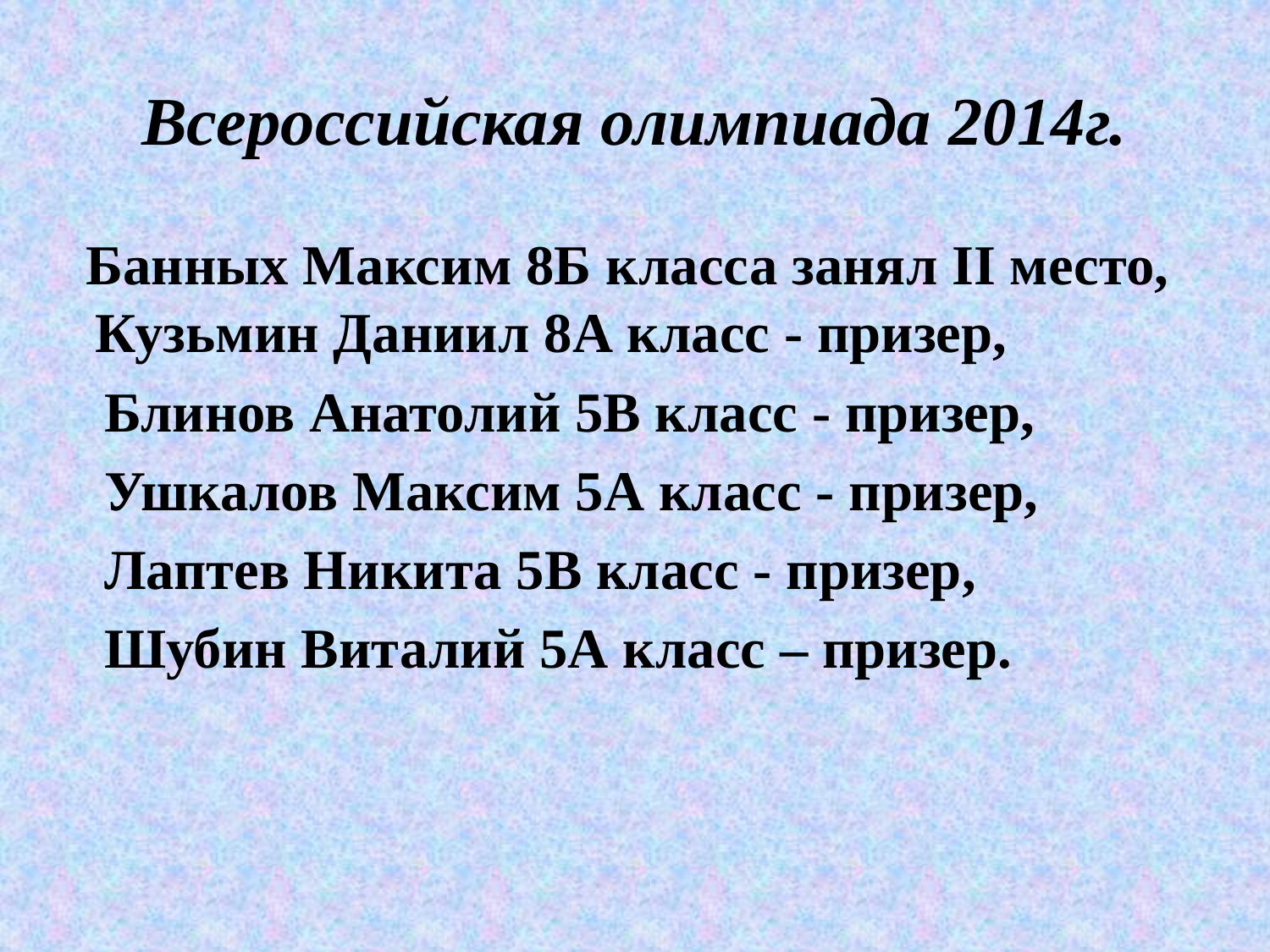

# Всероссийская олимпиада 2014г.
   Банных Максим 8Б класса занял II место, Кузьмин Даниил 8А класс - призер,
    Блинов Анатолий 5В класс - призер,
    Ушкалов Максим 5А класс - призер,
    Лаптев Никита 5В класс - призер,
    Шубин Виталий 5А класс – призер.